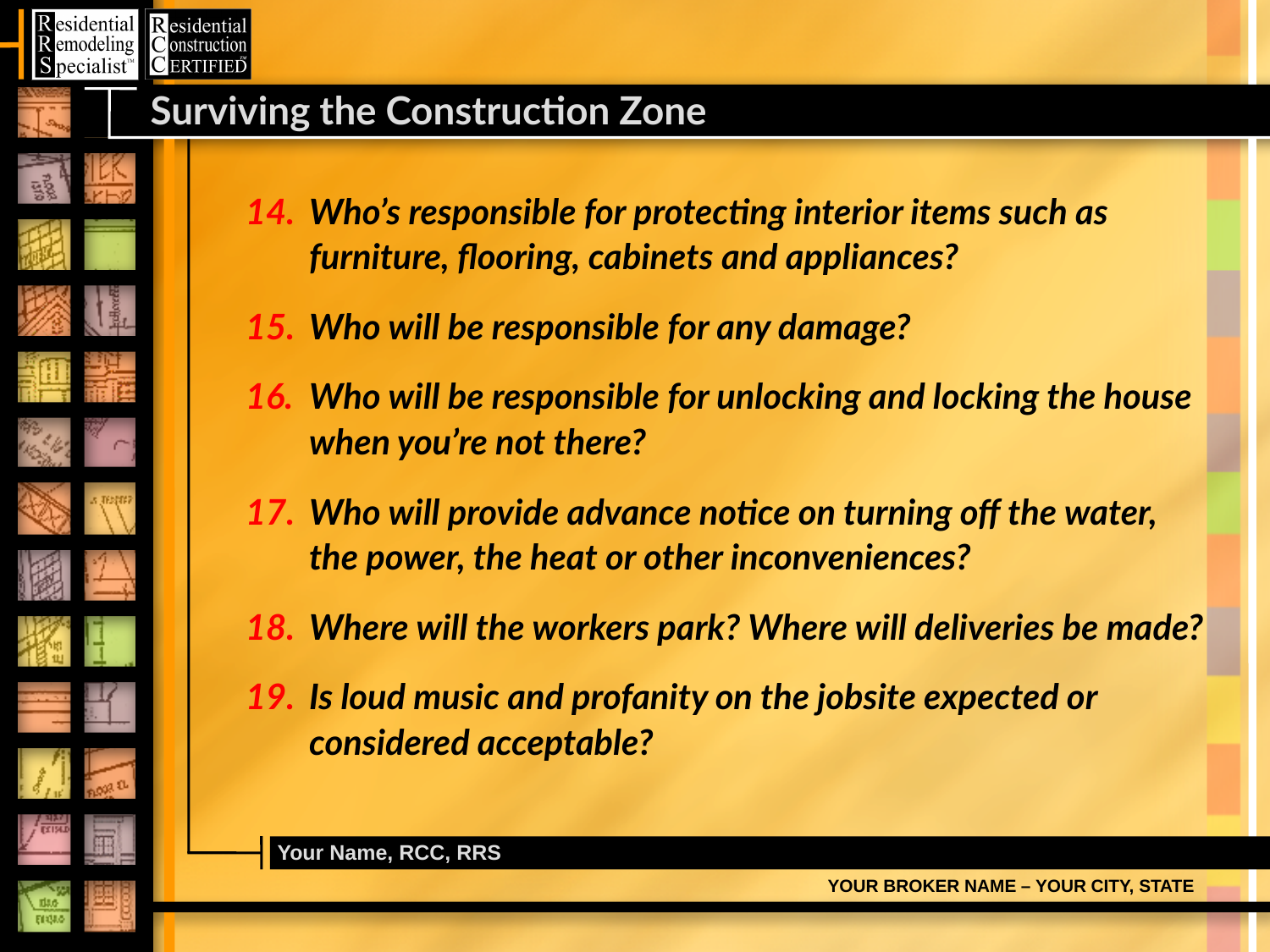

# Surviving the Construction Zone
Who’s responsible for protecting interior items such as furniture, flooring, cabinets and appliances?
Who will be responsible for any damage?
Who will be responsible for unlocking and locking the house when you’re not there?
Who will provide advance notice on turning off the water, the power, the heat or other inconveniences?
Where will the workers park? Where will deliveries be made?
Is loud music and profanity on the jobsite expected or considered acceptable?
Your Name, RCC, RRS